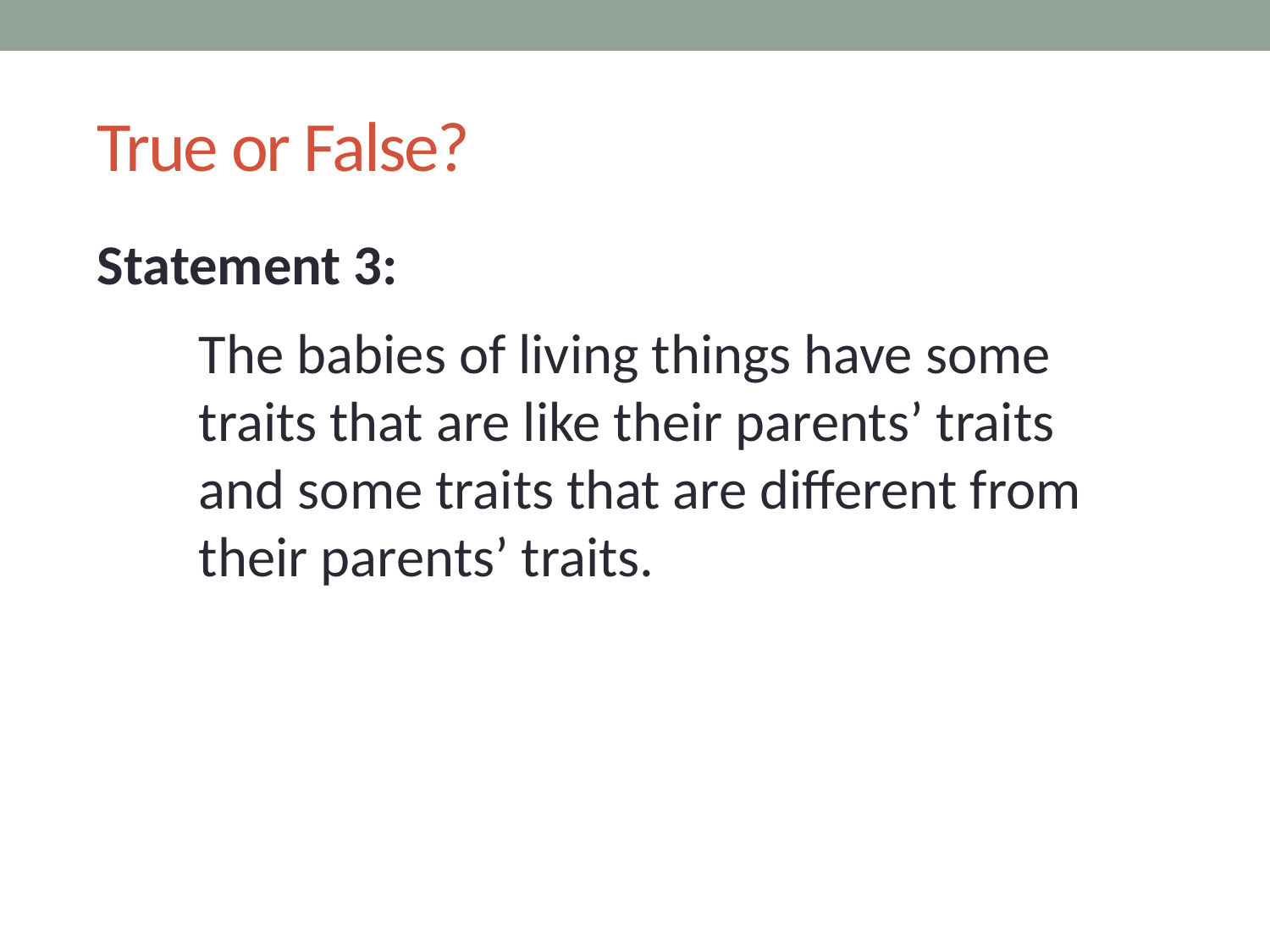

# True or False?
Statement 3:
The babies of living things have some
traits that are like their parents’ traits
and some traits that are different from their parents’ traits.